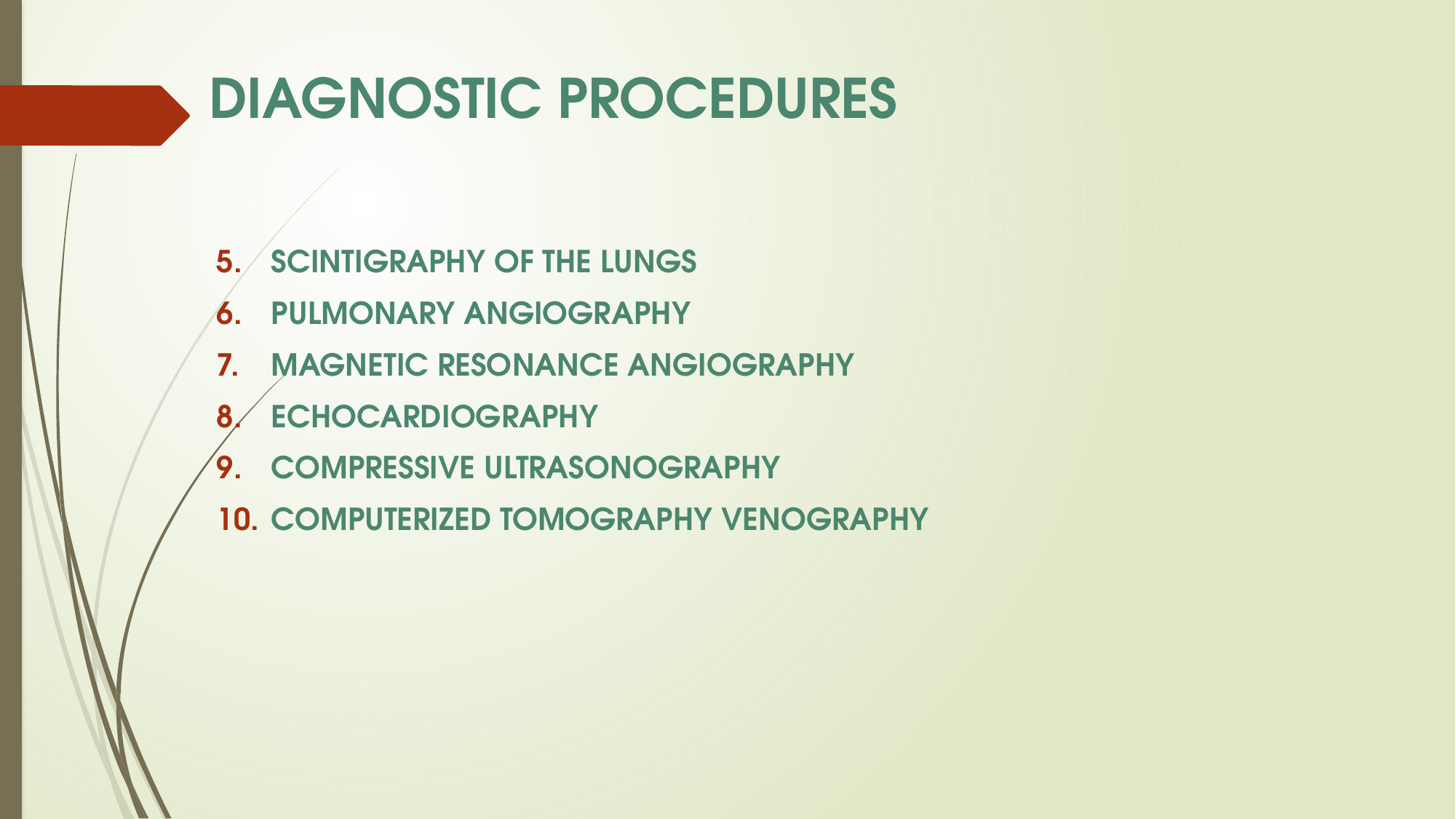

# DIAGNOSTIC PROCEDURES
SCINTIGRAPHY OF THE LUNGS
PULMONARY ANGIOGRAPHY
MAGNETIC RESONANCE ANGIOGRAPHY
ECHOCARDIOGRAPHY
COMPRESSIVE ULTRASONOGRAPHY
COMPUTERIZED TOMOGRAPHY VENOGRAPHY